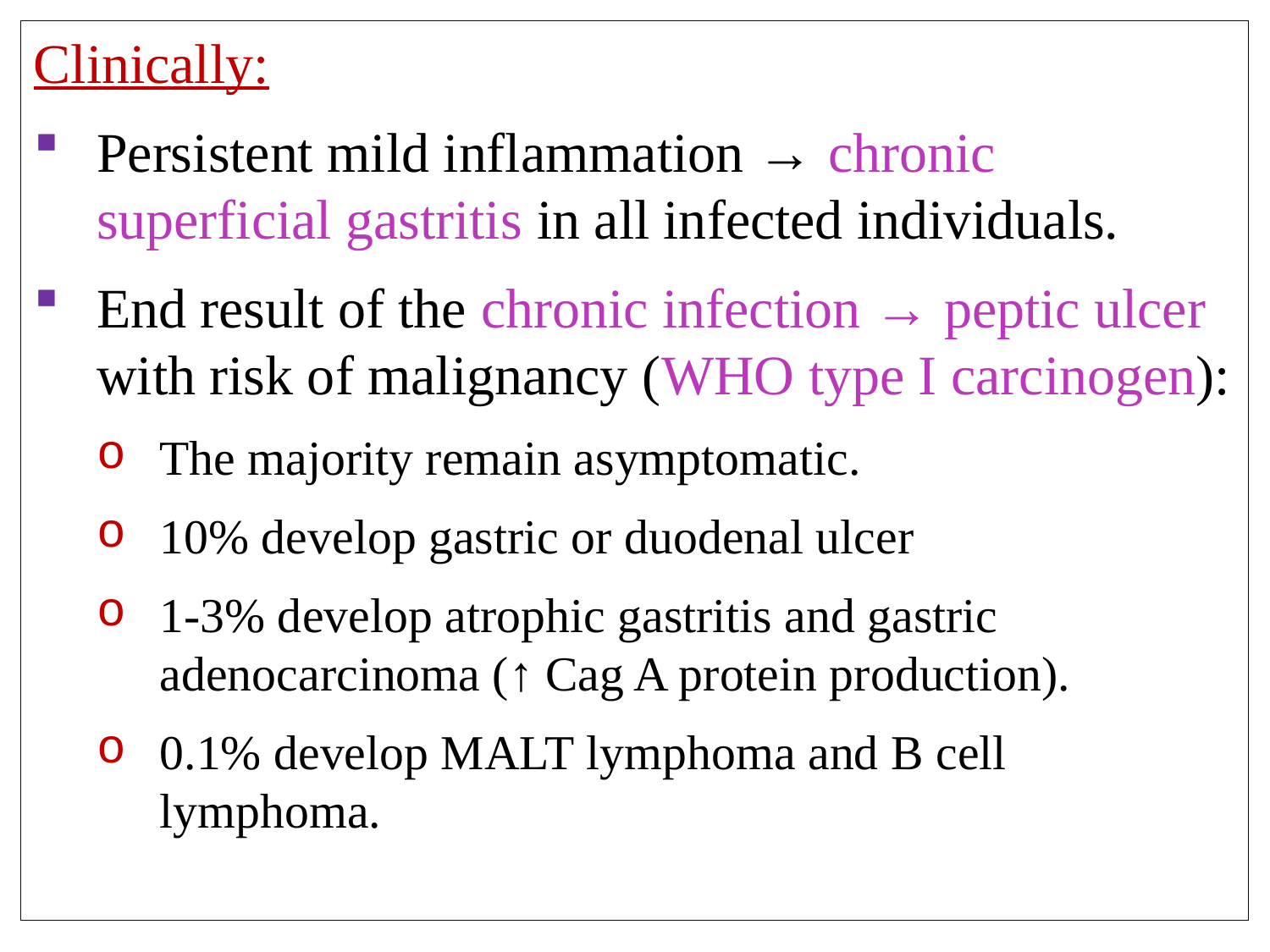

Clinically:
Persistent mild inflammation → chronic superficial gastritis in all infected individuals.
End result of the chronic infection → peptic ulcer with risk of malignancy (WHO type I carcinogen):
The majority remain asymptomatic.
10% develop gastric or duodenal ulcer
1-3% develop atrophic gastritis and gastric adenocarcinoma (↑ Cag A protein production).
0.1% develop MALT lymphoma and B cell lymphoma.

#